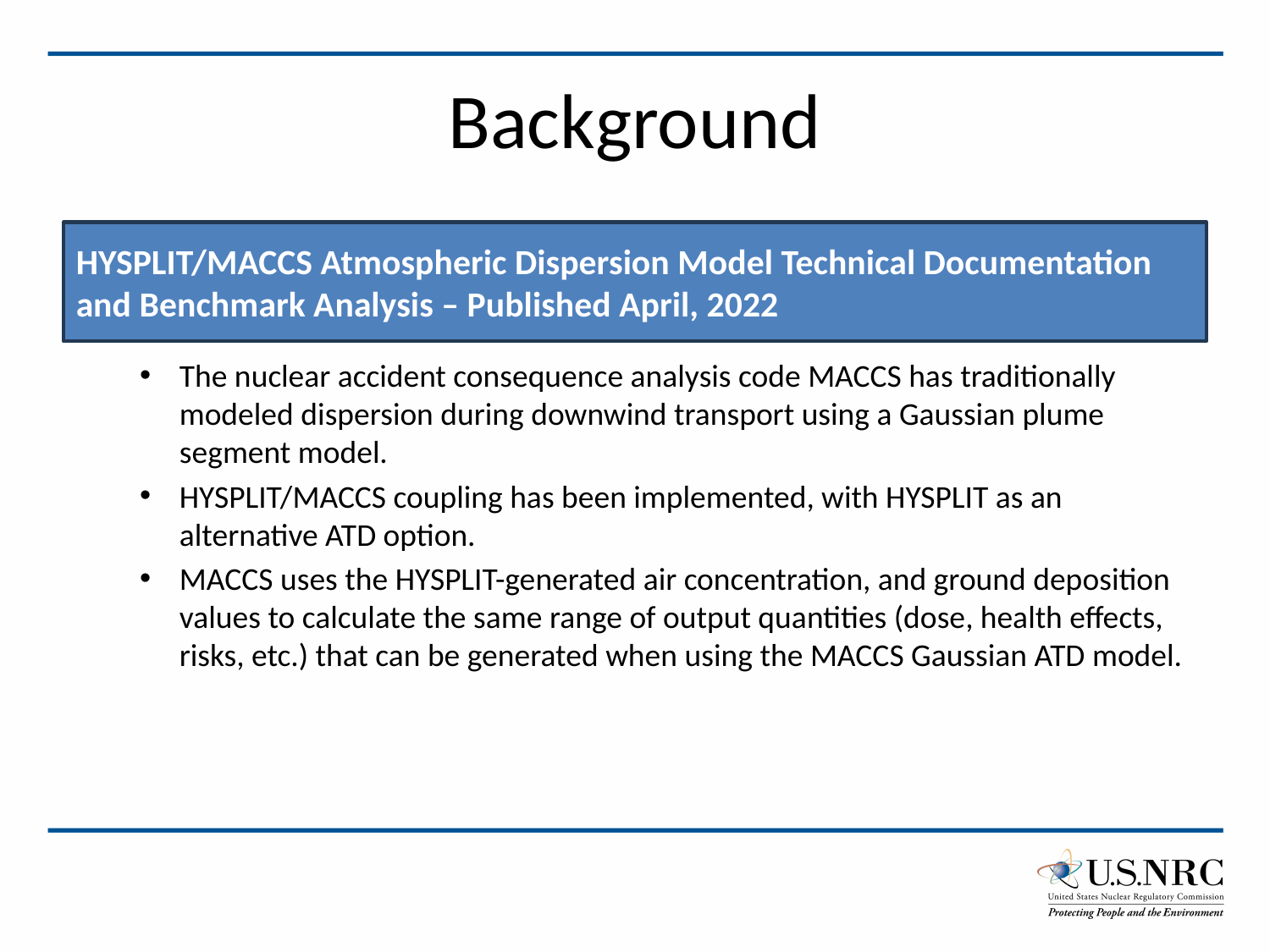

# Background
HYSPLIT/MACCS Atmospheric Dispersion Model Technical  Documentation and Benchmark Analysis – Published April, 2022

The nuclear accident consequence analysis code MACCS has traditionally modeled dispersion during downwind transport using a Gaussian plume segment model.
HYSPLIT/MACCS coupling has been implemented, with HYSPLIT as an alternative ATD option.
MACCS uses the HYSPLIT-generated air concentration, and ground deposition values to calculate the same range of output quantities (dose, health effects, risks, etc.) that can be generated when using the MACCS Gaussian ATD model.
HYSPLIT/MACCS Atmospheric Dispersion Model Technical Documentation and Benchmark Analysis – Published April, 2022